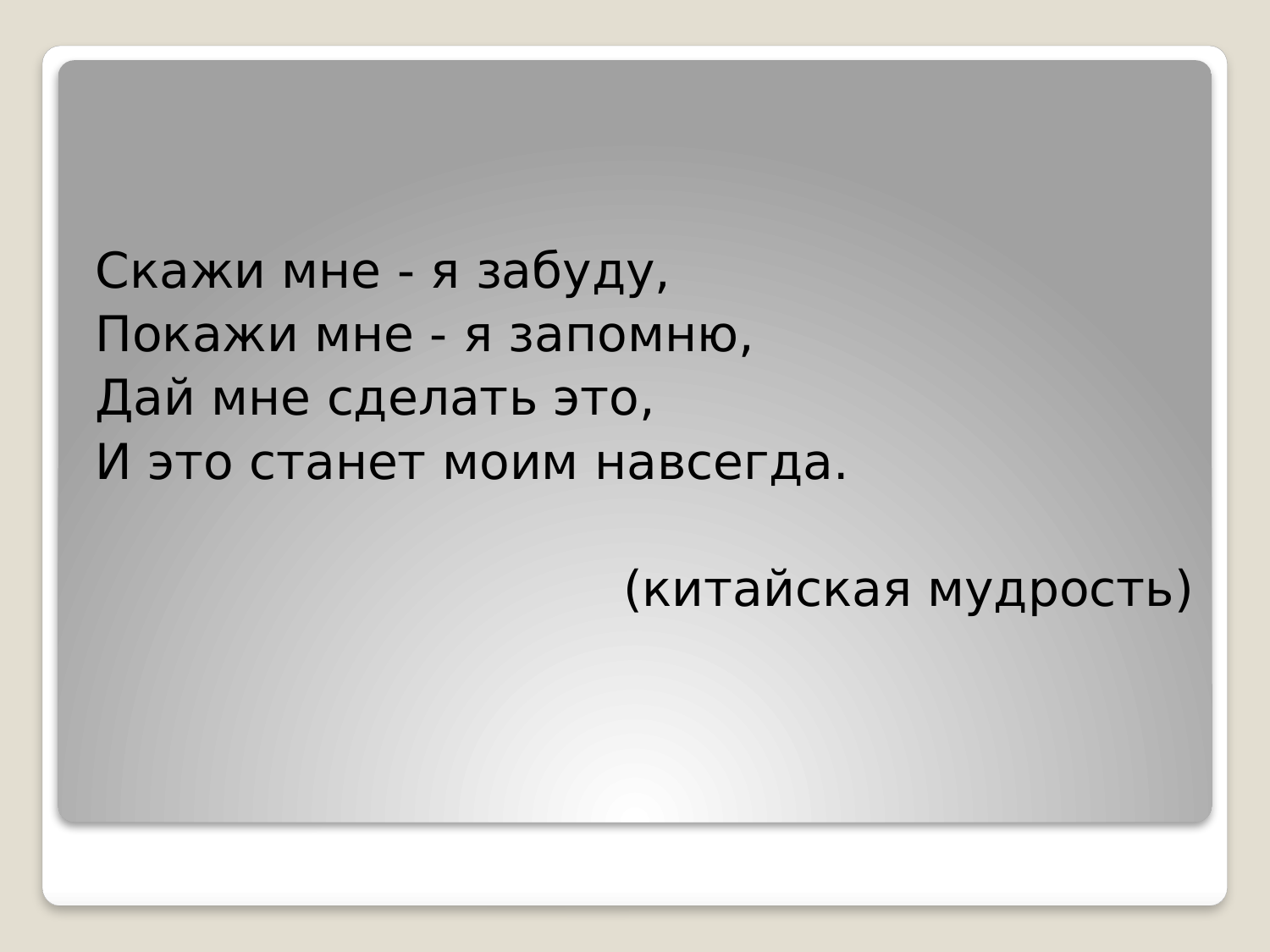

Скажи мне - я забуду,
Покажи мне - я запомню,
Дай мне сделать это,
И это станет моим навсегда.

(китайская мудрость)
#